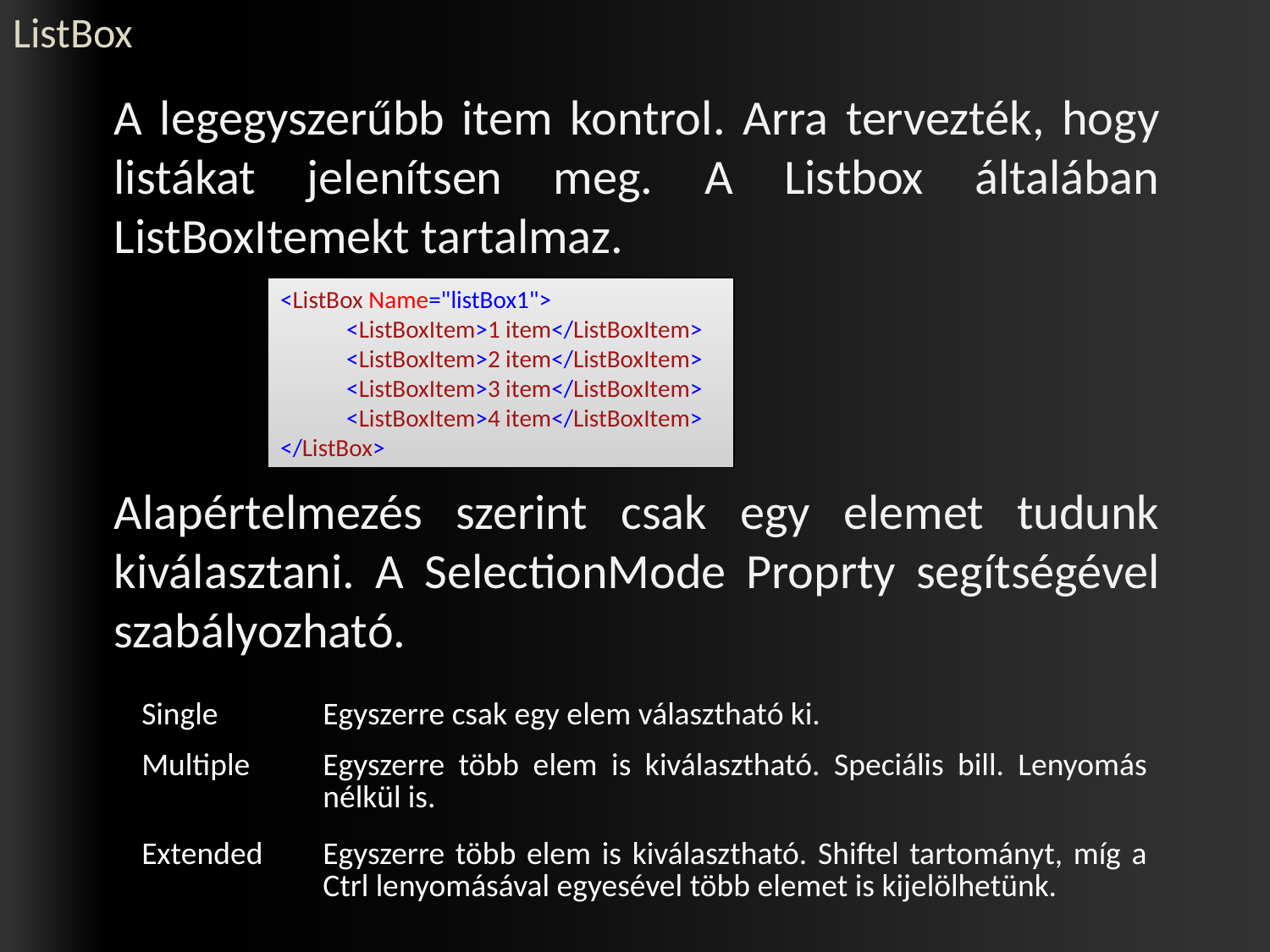

# ListBox
	A legegyszerűbb item kontrol. Arra tervezték, hogy listákat jelenítsen meg. A Listbox általában ListBoxItemekt tartalmaz.

	Alapértelmezés szerint csak egy elemet tudunk kiválasztani. A SelectionMode Proprty segítségével szabályozható.
<ListBox Name="listBox1">
            <ListBoxItem>1 item</ListBoxItem>
            <ListBoxItem>2 item</ListBoxItem>
            <ListBoxItem>3 item</ListBoxItem>
            <ListBoxItem>4 item</ListBoxItem>
</ListBox>
| Single | Egyszerre csak egy elem választható ki. |
| --- | --- |
| Multiple | Egyszerre több elem is kiválasztható. Speciális bill. Lenyomás nélkül is. |
| Extended | Egyszerre több elem is kiválasztható. Shiftel tartományt, míg a Ctrl lenyomásával egyesével több elemet is kijelölhetünk. |